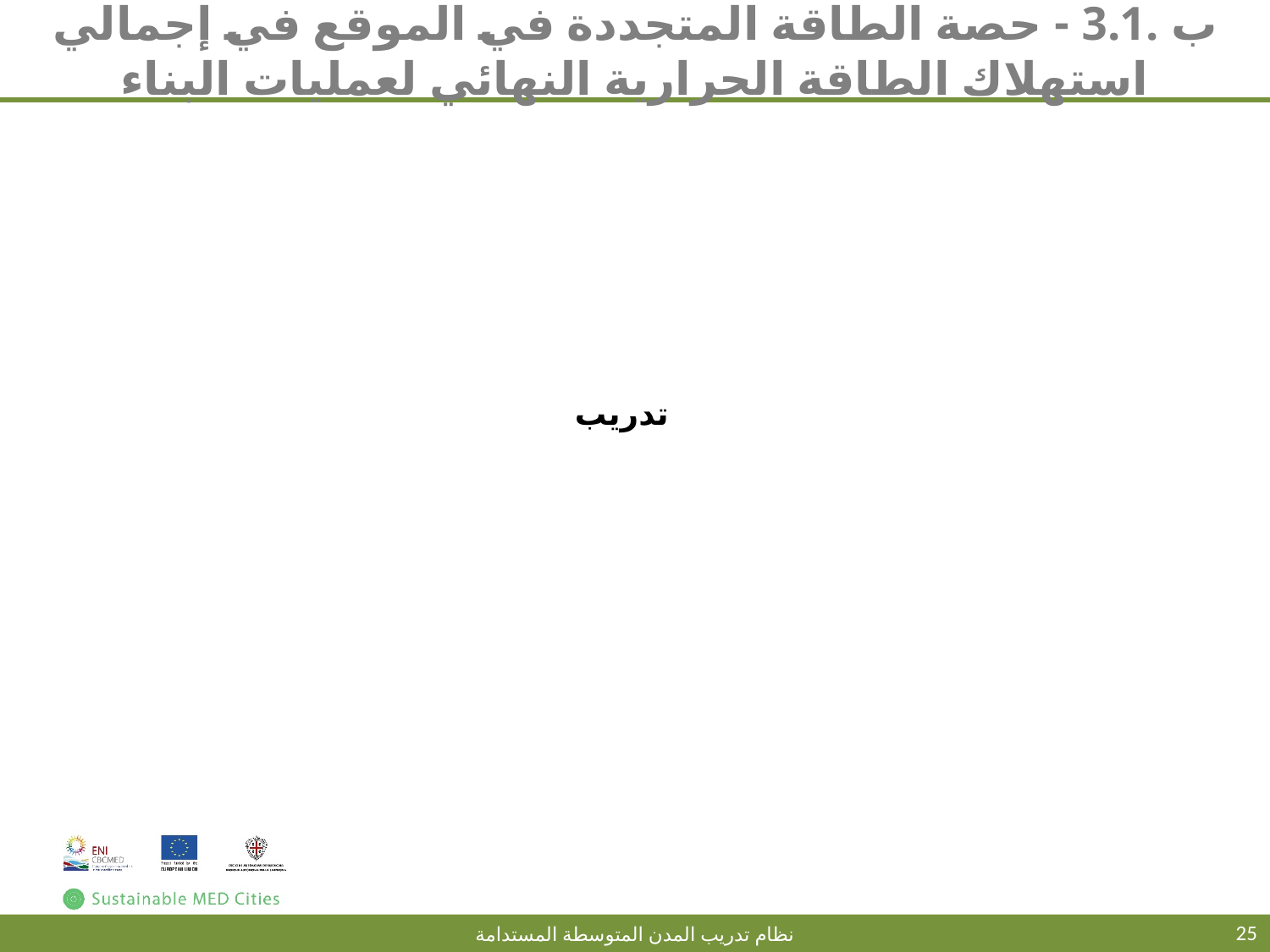

# ب .3.1 - حصة الطاقة المتجددة في الموقع في إجمالي استهلاك الطاقة الحرارية النهائي لعمليات البناء

تدريب

25